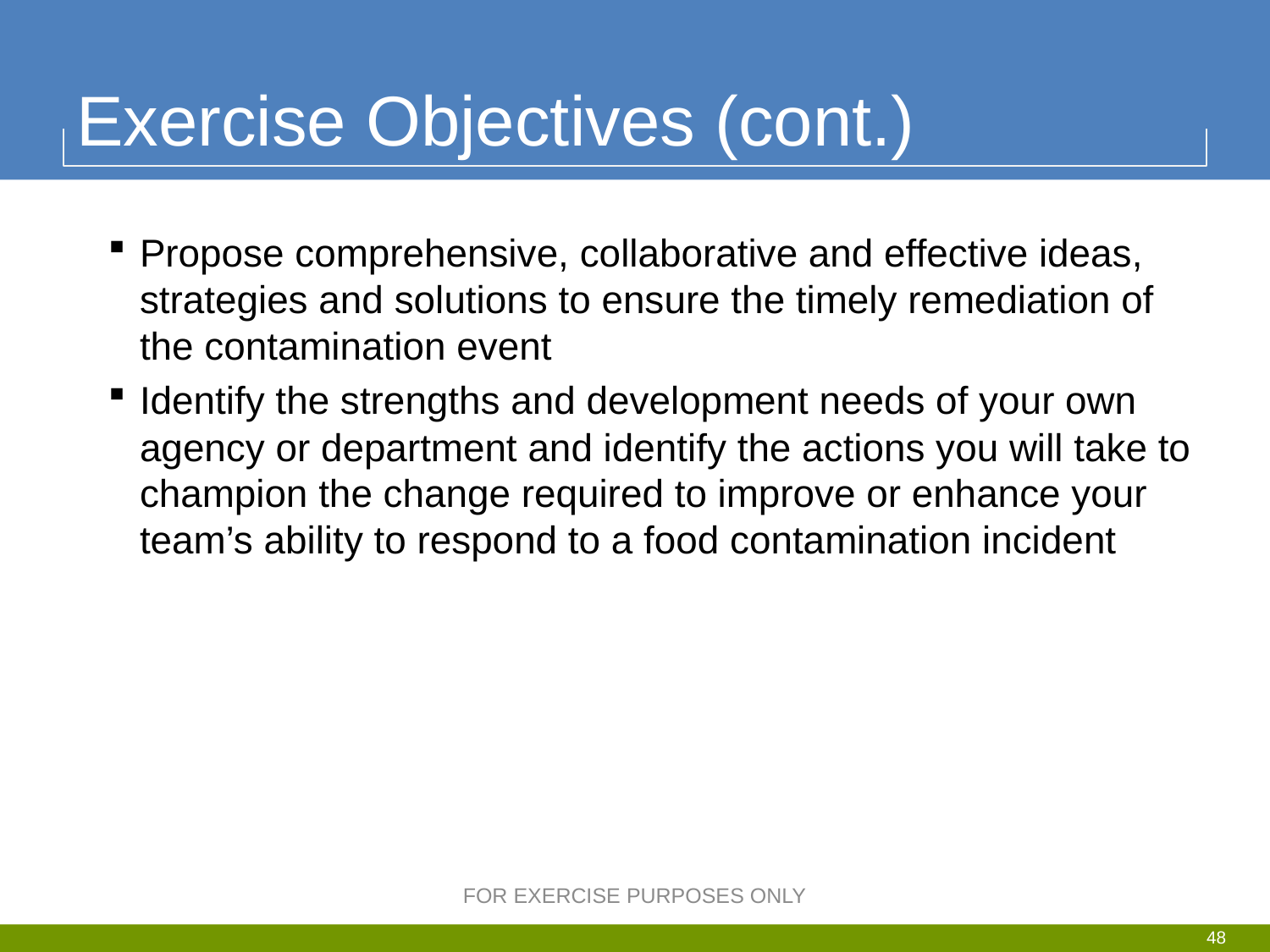

# Exercise Objectives (cont.)
Propose comprehensive, collaborative and effective ideas, strategies and solutions to ensure the timely remediation of the contamination event
Identify the strengths and development needs of your own agency or department and identify the actions you will take to champion the change required to improve or enhance your team’s ability to respond to a food contamination incident
FOR EXERCISE PURPOSES ONLY